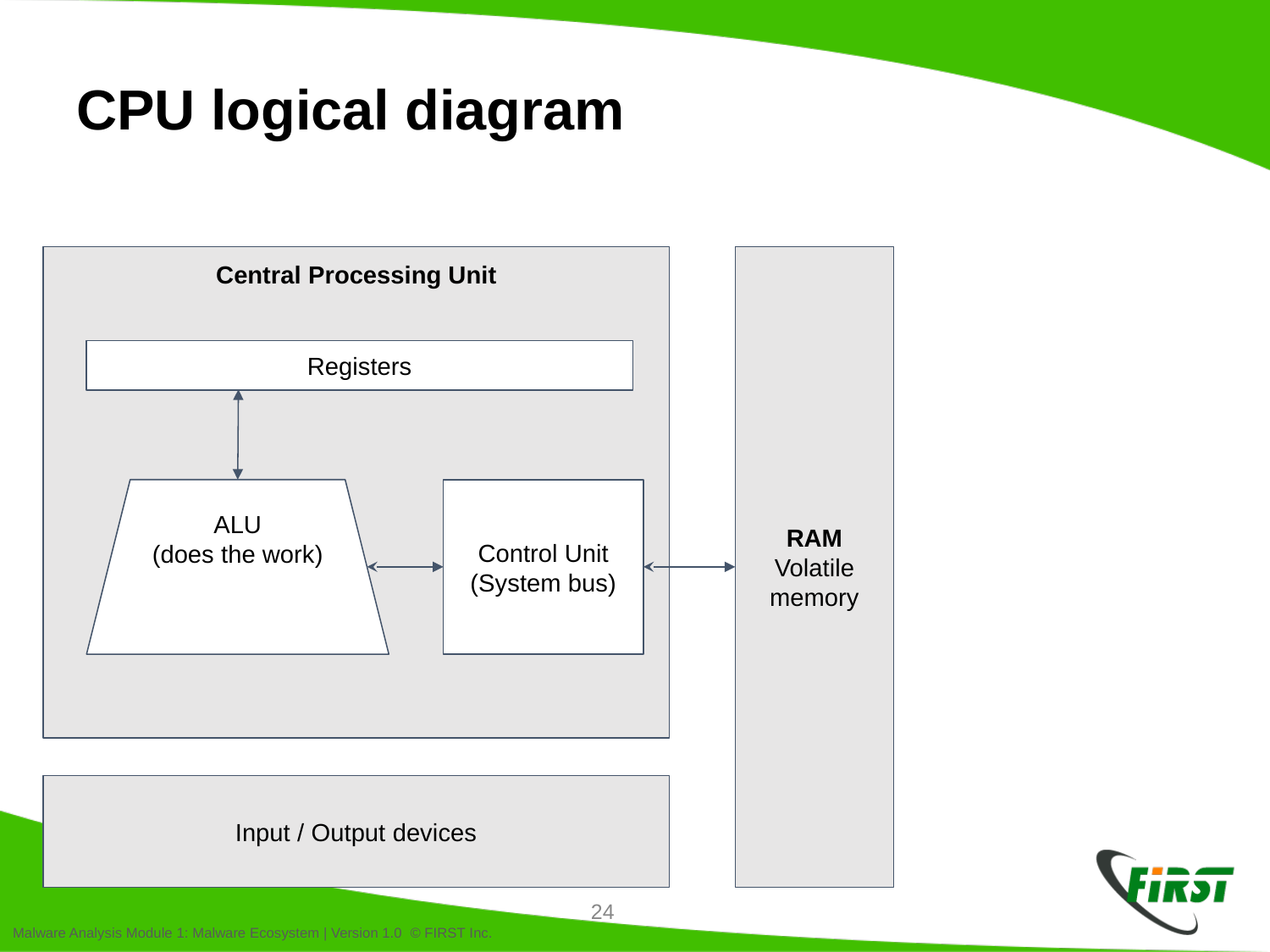

# CPU logical diagram
Central Processing Unit
RAM
Volatile memory
Registers

ALU
(does the work)
Control Unit
(System bus)
Input / Output devices
24